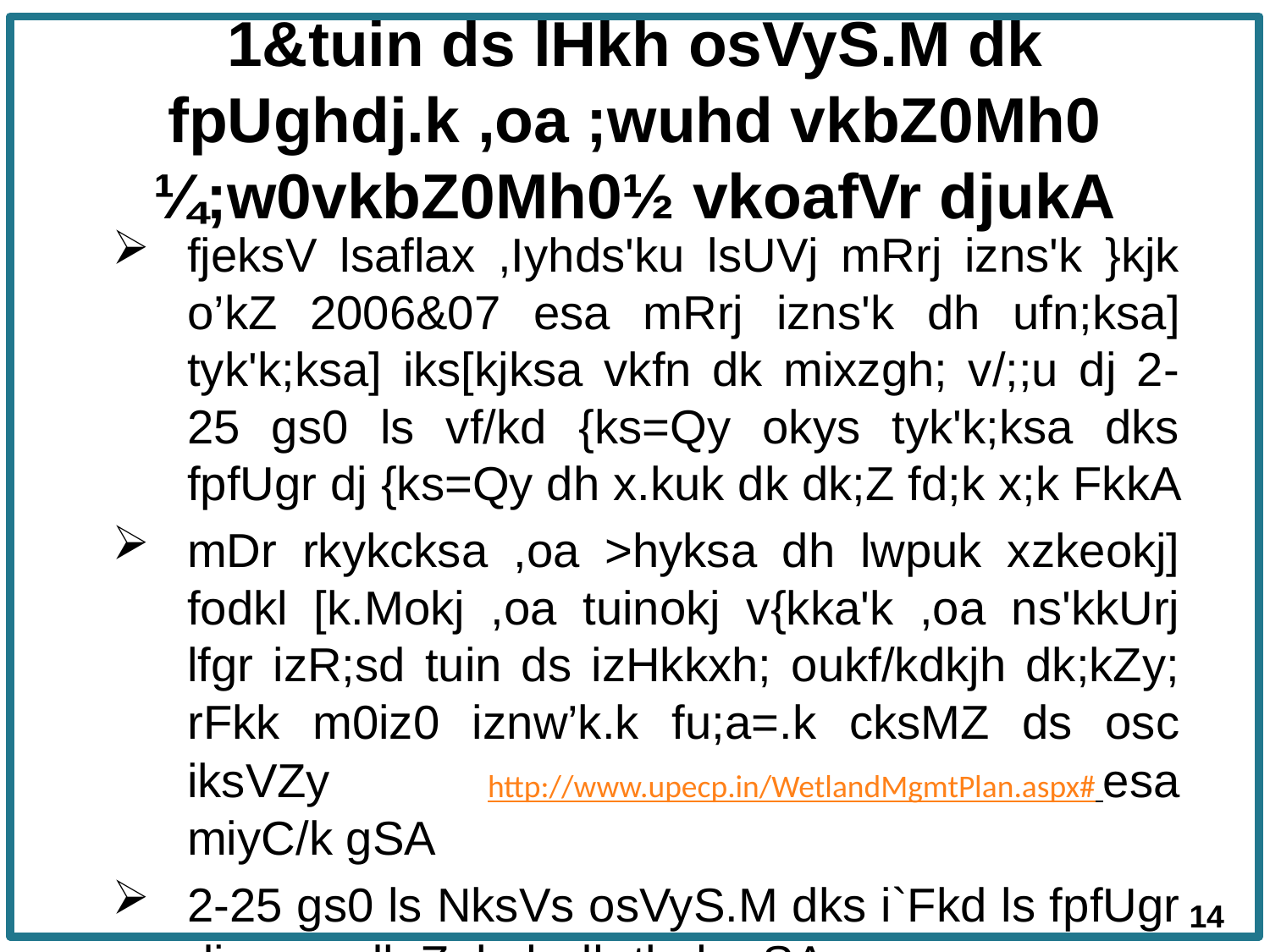

# 1&tuin ds lHkh osVyS.M dk fpUghdj.k ,oa ;wuhd vkbZ0Mh0 ¼;w0vkbZ0Mh0½ vkoafVr djukA
fjeksV lsaflax ,Iyhds'ku lsUVj mRrj izns'k }kjk o’kZ 2006&07 esa mRrj izns'k dh ufn;ksa] tyk'k;ksa] iks[kjksa vkfn dk mixzgh; v/;;u dj 2-25 gs0 ls vf/kd {ks=Qy okys tyk'k;ksa dks fpfUgr dj {ks=Qy dh x.kuk dk dk;Z fd;k x;k FkkA
mDr rkykcksa ,oa >hyksa dh lwpuk xzkeokj] fodkl [k.Mokj ,oa tuinokj v{kka'k ,oa ns'kkUrj lfgr izR;sd tuin ds izHkkxh; oukf/kdkjh dk;kZy; rFkk m0iz0 iznw’k.k fu;a=.k cksMZ ds osc iksVZy http://www.upecp.in/WetlandMgmtPlan.aspx# esa miyC/k gSA
2-25 gs0 ls NksVs osVyS.M dks i`Fkd ls fpfUgr djrs gq, dk;Zokgh dh tkuh gSA
14